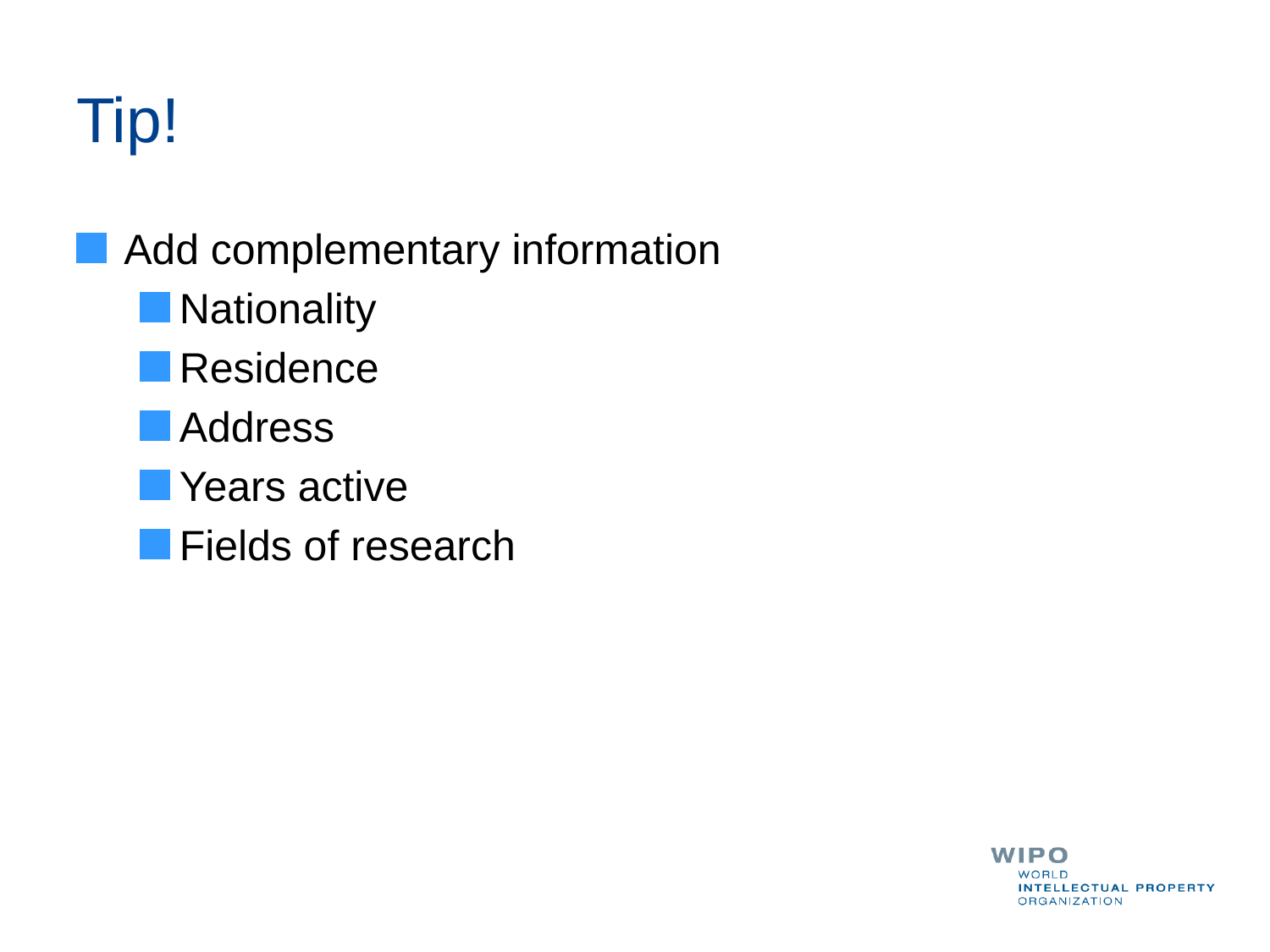

Tip!
Add complementary information
Nationality
Residence
Address
Years active
Fields of research